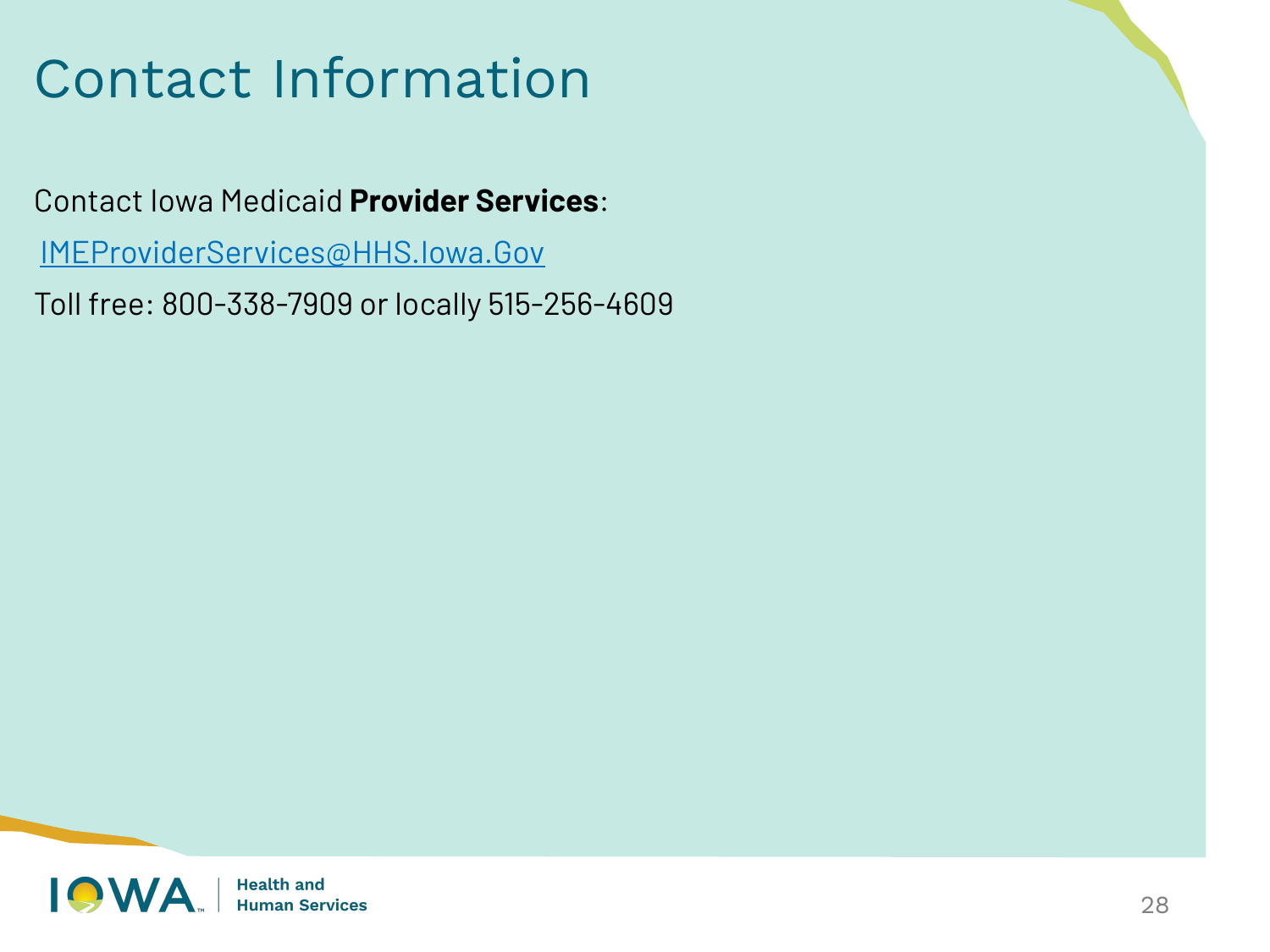

# Contact Information
Contact Iowa Medicaid Provider Services:
 IMEProviderServices@HHS.Iowa.Gov
Toll free: 800-338-7909 or locally 515-256-4609

28